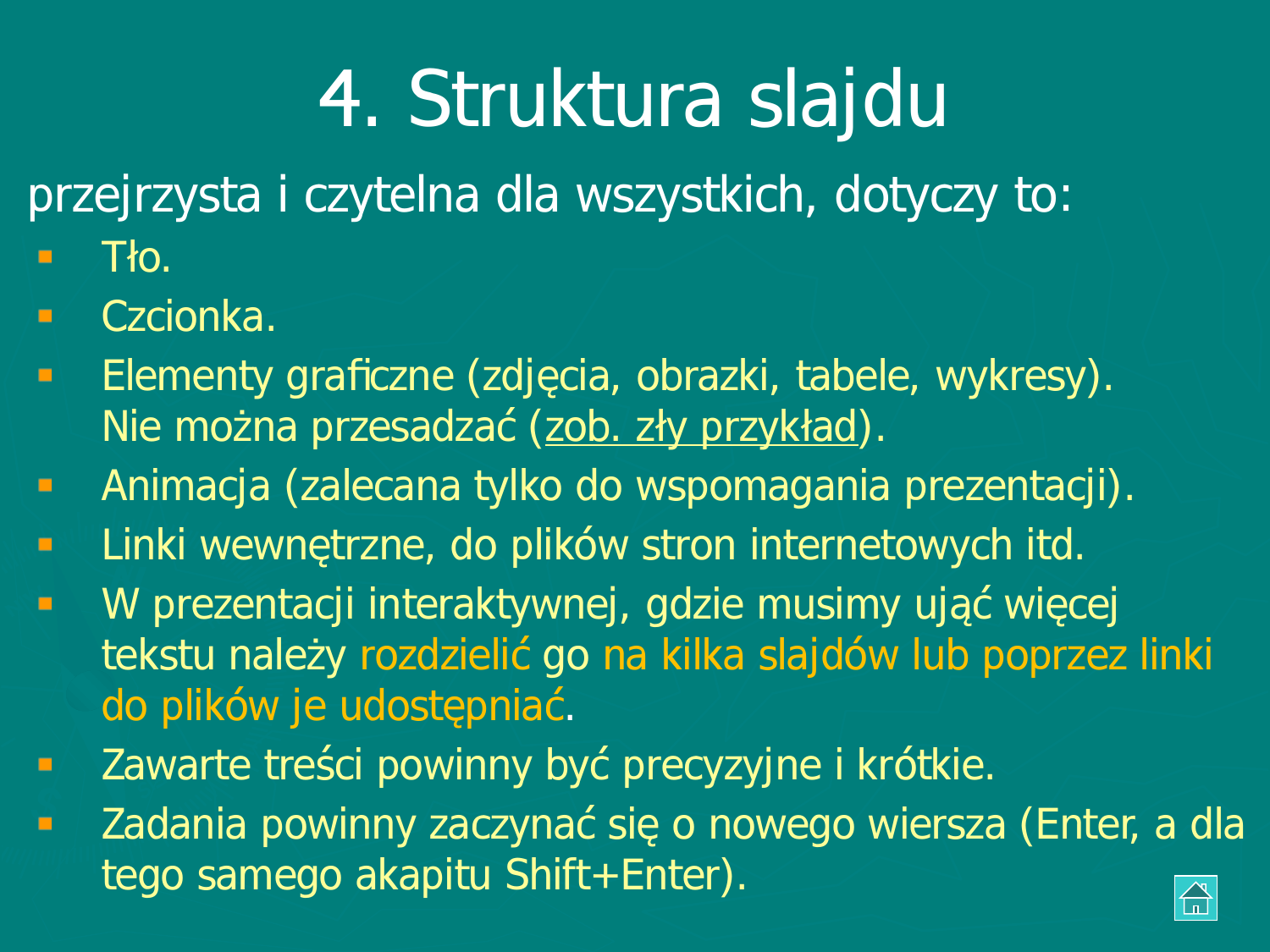

# 4. Struktura slajdu
przejrzysta i czytelna dla wszystkich, dotyczy to:
Tło.
Czcionka.
Elementy graficzne (zdjęcia, obrazki, tabele, wykresy).
Nie można przesadzać (zob. zły przykład).
Animacja (zalecana tylko do wspomagania prezentacji).
Linki wewnętrzne, do plików stron internetowych itd.
W prezentacji interaktywnej, gdzie musimy ująć więcej  tekstu należy rozdzielić go na kilka slajdów lub poprzez linki do plików je udostępniać.
Zawarte treści powinny być precyzyjne i krótkie.
Zadania powinny zaczynać się o nowego wiersza (Enter, a dla tego samego akapitu Shift+Enter).